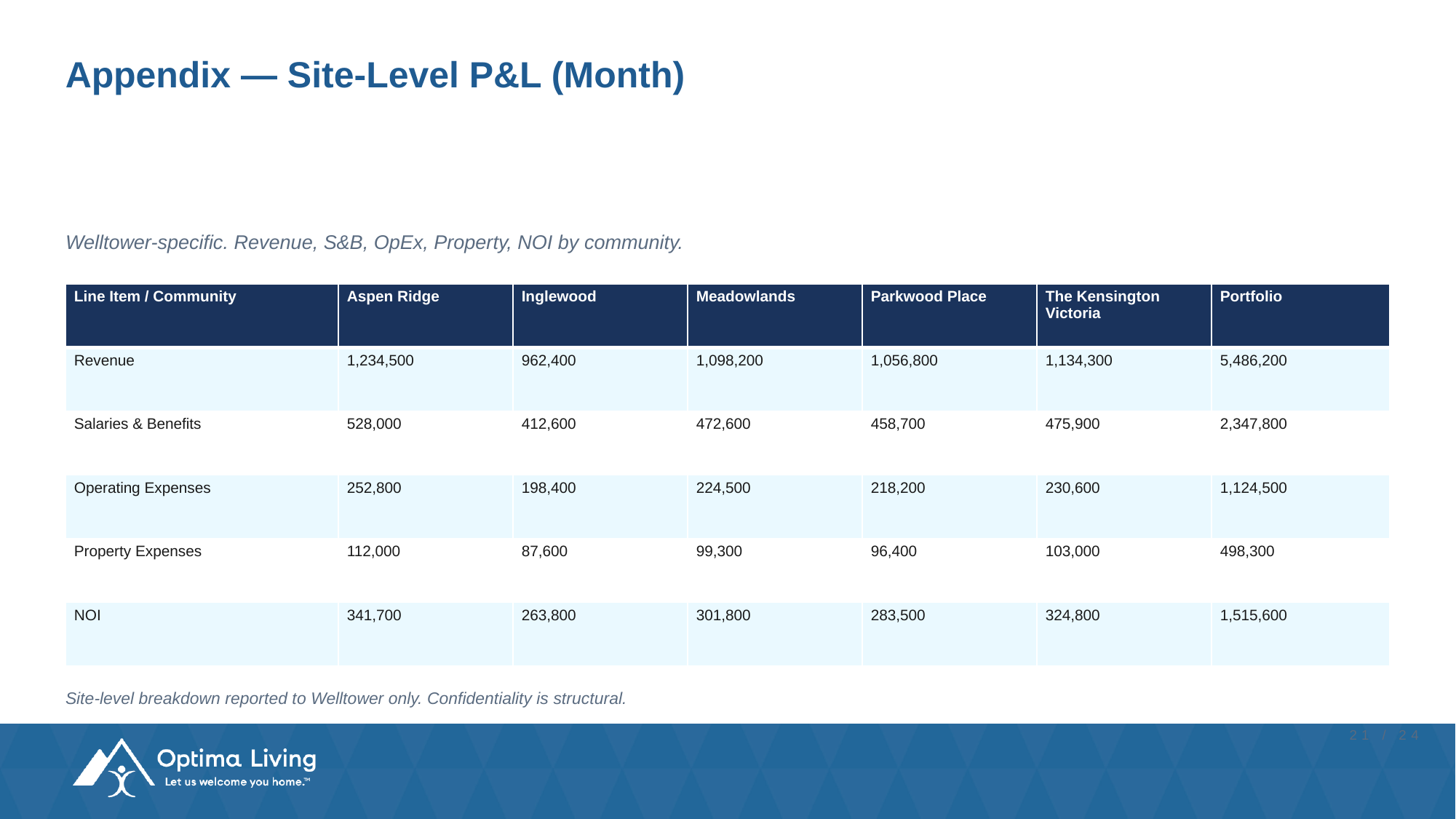

# Appendix — Site-Level P&L (Month)

Welltower-specific. Revenue, S&B, OpEx, Property, NOI by community.
| Line Item / Community | Aspen Ridge | Inglewood | Meadowlands | Parkwood Place | The Kensington Victoria | Portfolio |
| --- | --- | --- | --- | --- | --- | --- |
| Revenue | 1,234,500 | 962,400 | 1,098,200 | 1,056,800 | 1,134,300 | 5,486,200 |
| Salaries & Benefits | 528,000 | 412,600 | 472,600 | 458,700 | 475,900 | 2,347,800 |
| Operating Expenses | 252,800 | 198,400 | 224,500 | 218,200 | 230,600 | 1,124,500 |
| Property Expenses | 112,000 | 87,600 | 99,300 | 96,400 | 103,000 | 498,300 |
| NOI | 341,700 | 263,800 | 301,800 | 283,500 | 324,800 | 1,515,600 |
Site-level breakdown reported to Welltower only. Confidentiality is structural.
21 / 24